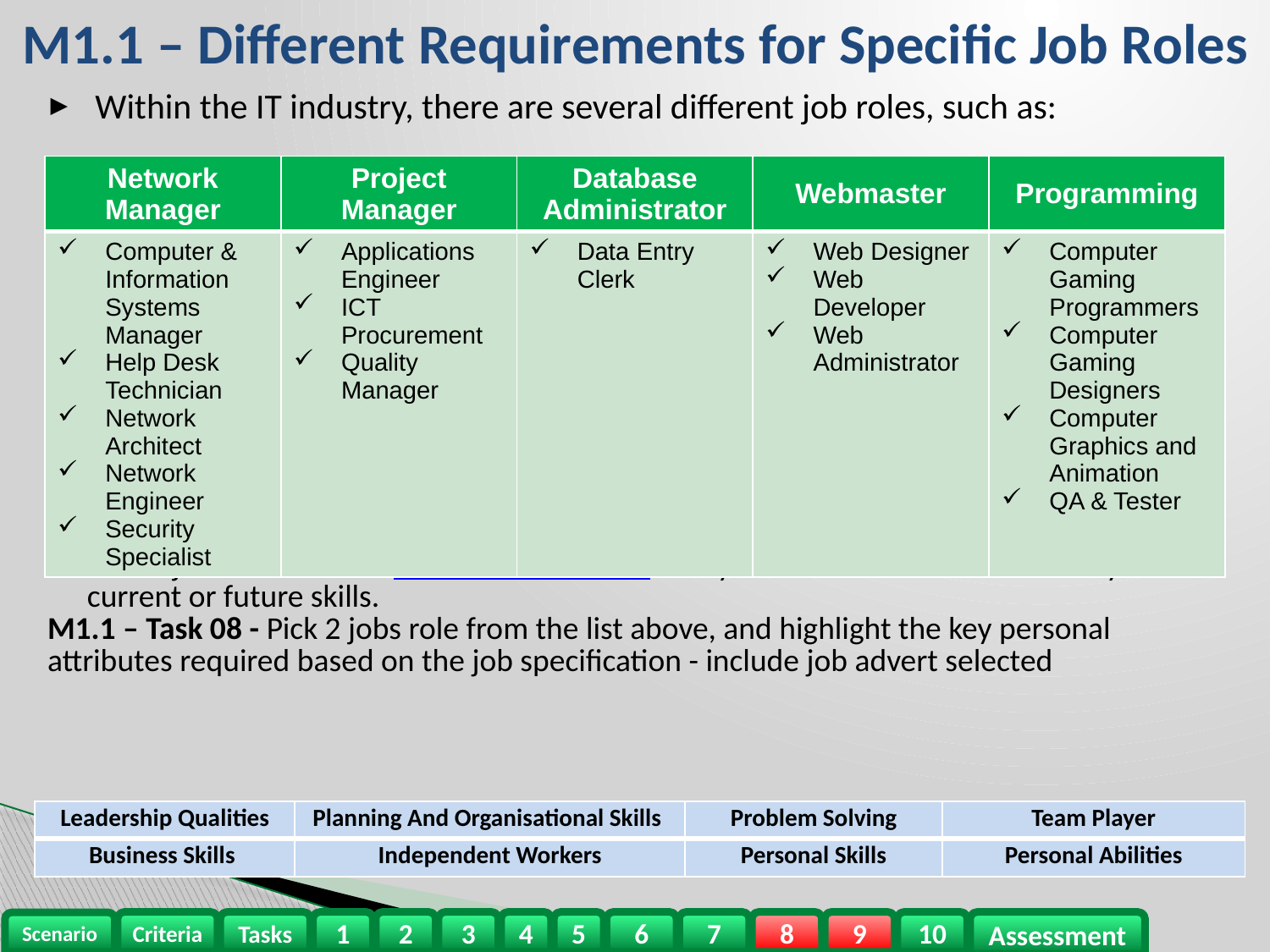

M1.1 – Different Requirements for Specific Job Roles
Within the IT industry, there are several different job roles, such as:

Find 2 job adverts from www.monster.co.uk that you feel would be suitable for your current or future skills.
M1.1 – Task 08 - Pick 2 jobs role from the list above, and highlight the key personal attributes required based on the job specification - include job advert selected
| Network Manager | Project Manager | Database Administrator | Webmaster | Programming |
| --- | --- | --- | --- | --- |
| Computer & Information Systems Manager Help Desk Technician Network Architect Network Engineer Security Specialist | Applications Engineer ICT Procurement Quality Manager | Data Entry Clerk | Web Designer Web Developer Web Administrator | Computer Gaming Programmers Computer Gaming Designers Computer Graphics and Animation QA & Tester |
| Leadership Qualities | Planning And Organisational Skills | Problem Solving | Team Player |
| --- | --- | --- | --- |
| Business Skills | Independent Workers | Personal Skills | Personal Abilities |